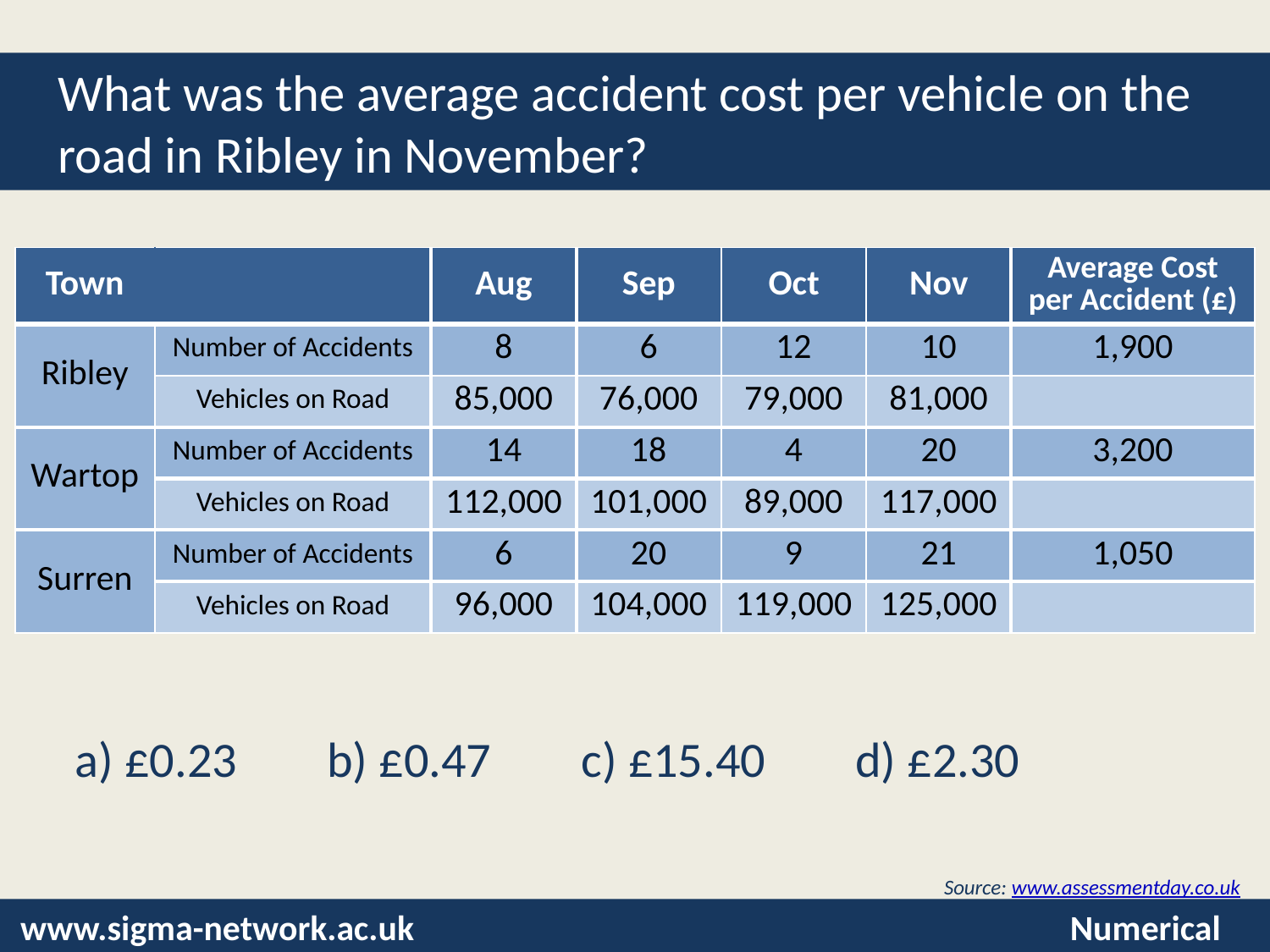

# What was the average accident cost per vehicle on the road in Ribley in November?
| Town |  | Aug | Sep | Oct | Nov | Average Cost per Accident (£) |
| --- | --- | --- | --- | --- | --- | --- |
| Ribley | Number of Accidents | 8 | 6 | 12 | 10 | 1,900 |
|  | Vehicles on Road | 85,000 | 76,000 | 79,000 | 81,000 |  |
| Wartop | Number of Accidents | 14 | 18 | 4 | 20 | 3,200 |
|  | Vehicles on Road | 112,000 | 101,000 | 89,000 | 117,000 |  |
| Surren | Number of Accidents | 6 | 20 | 9 | 21 | 1,050 |
|  | Vehicles on Road | 96,000 | 104,000 | 119,000 | 125,000 |  |
a) £0.23        b) £0.47        c) £15.40        d) £2.30
Source: www.assessmentday.co.uk